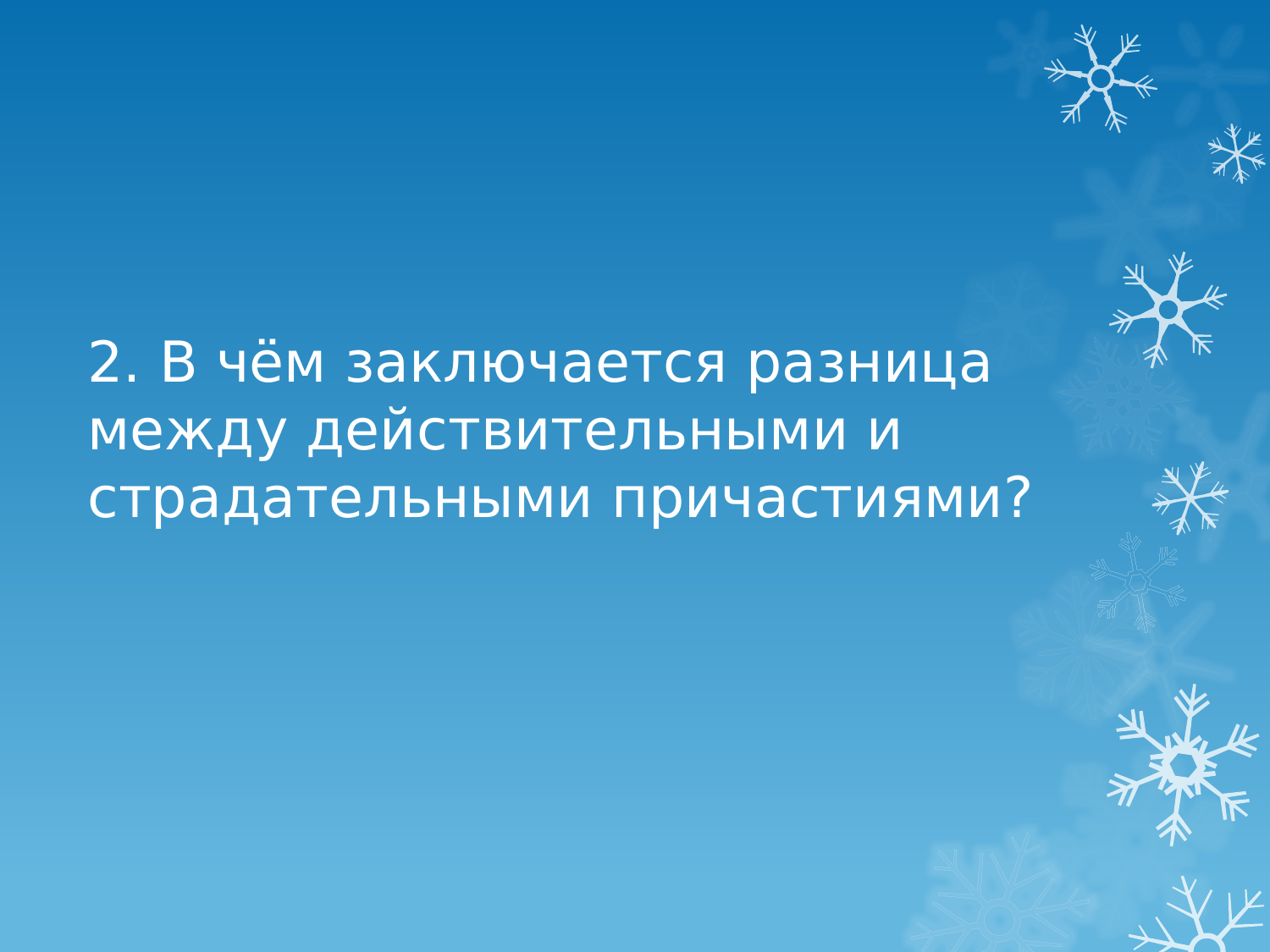

# 2. В чём заключается разница между действительными и страдательными причастиями?